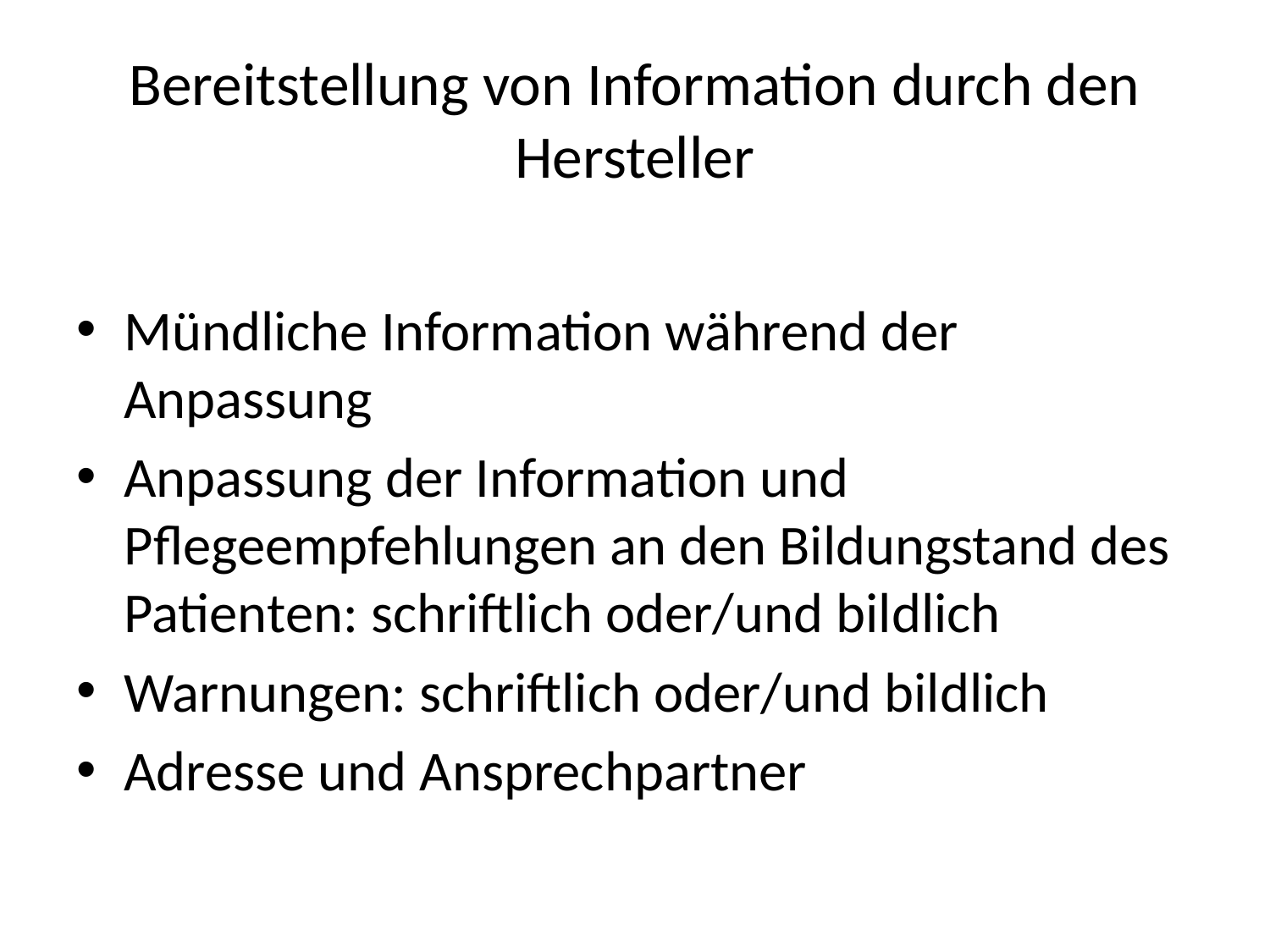

# Bereitstellung von Information durch den Hersteller
Mündliche Information während der Anpassung
Anpassung der Information und Pflegeempfehlungen an den Bildungstand des Patienten: schriftlich oder/und bildlich
Warnungen: schriftlich oder/und bildlich
Adresse und Ansprechpartner